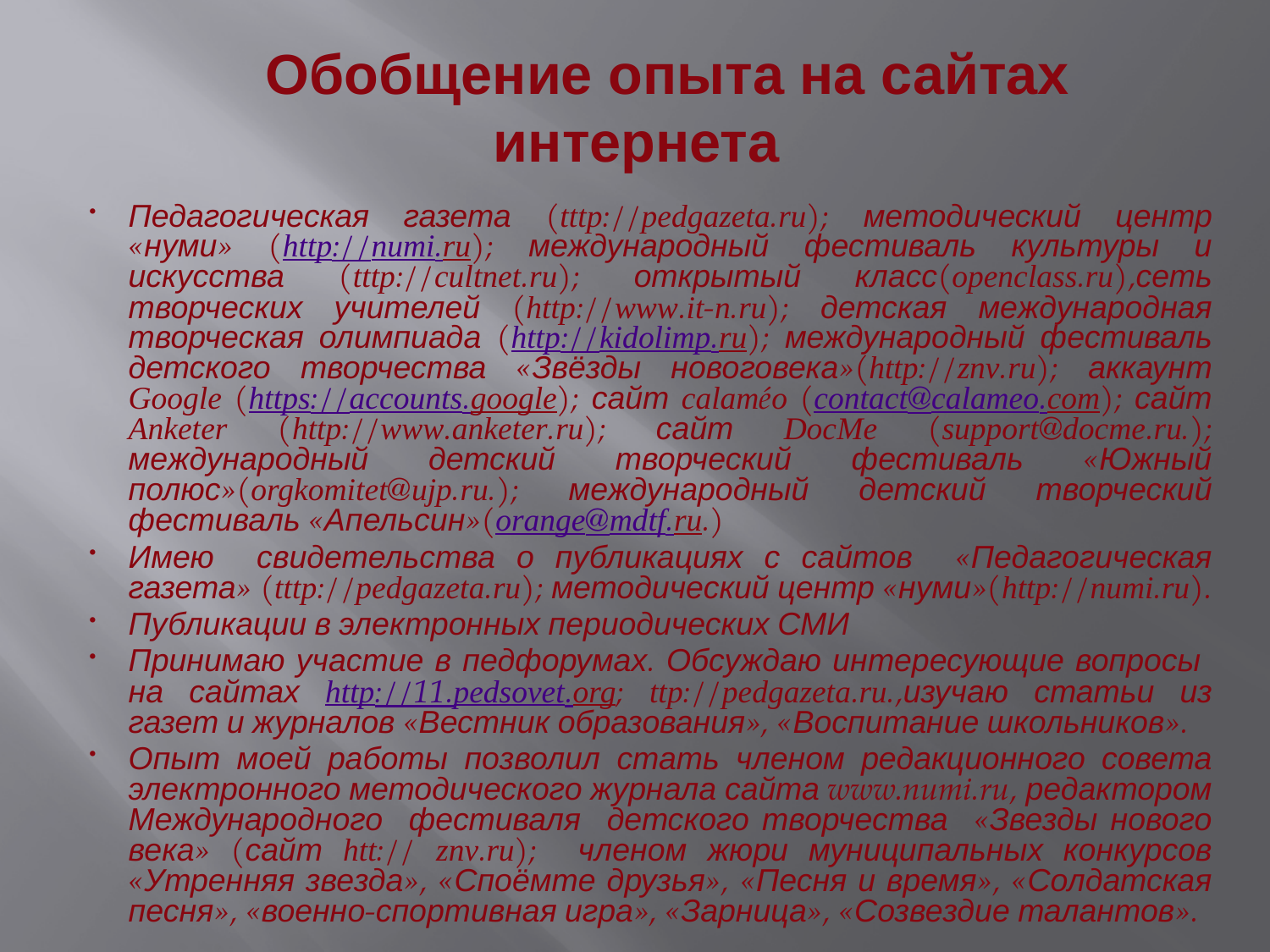

# Обобщение опыта на сайтах интернета
Педагогическая газета (tttp://pedgazeta.ru); методический центр «нуми» (http://numi.ru); международный фестиваль культуры и искусства (tttp://cultnet.ru); открытый класс(openclass.ru),сеть творческих учителей (http://www.it-n.ru); детская международная творческая олимпиада (http://kidolimp.ru); международный фестиваль детского творчества «Звёзды новоговека»(http://znv.ru); аккаунт Google (https://accounts.google); сайт calaméo (contact@calameo.com); сайт Anketer (http://www.anketer.ru); сайт DocMe (support@docme.ru.); международный детский творческий фестиваль «Южный полюс»(orgkomitet@ujp.ru.); международный детский творческий фестиваль «Апельсин»(orange@mdtf.ru.)
Имею  свидетельства о публикациях с сайтов  «Педагогическая газета» (tttp://pedgazeta.ru); методический центр «нуми»(http://numi.ru).
Публикации в электронных периодических СМИ
Принимаю участие в педфорумах. Обсуждаю интересующие вопросы  на сайтах http://11.pedsovet.org; ttp://pedgazeta.ru.,изучаю статьи из газет и журналов «Вестник образования», «Воспитание школьников».
Опыт моей работы позволил стать членом редакционного совета электронного методического журнала сайта www.numi.ru, редактором Международного  фестиваля  детского творчества  «Звезды нового века» (сайт htt:// znv.ru);  членом жюри муниципальных конкурсов «Утренняя звезда», «Споёмте друзья», «Песня и время», «Солдатская песня», «военно-спортивная игра», «Зарница», «Созвездие талантов».